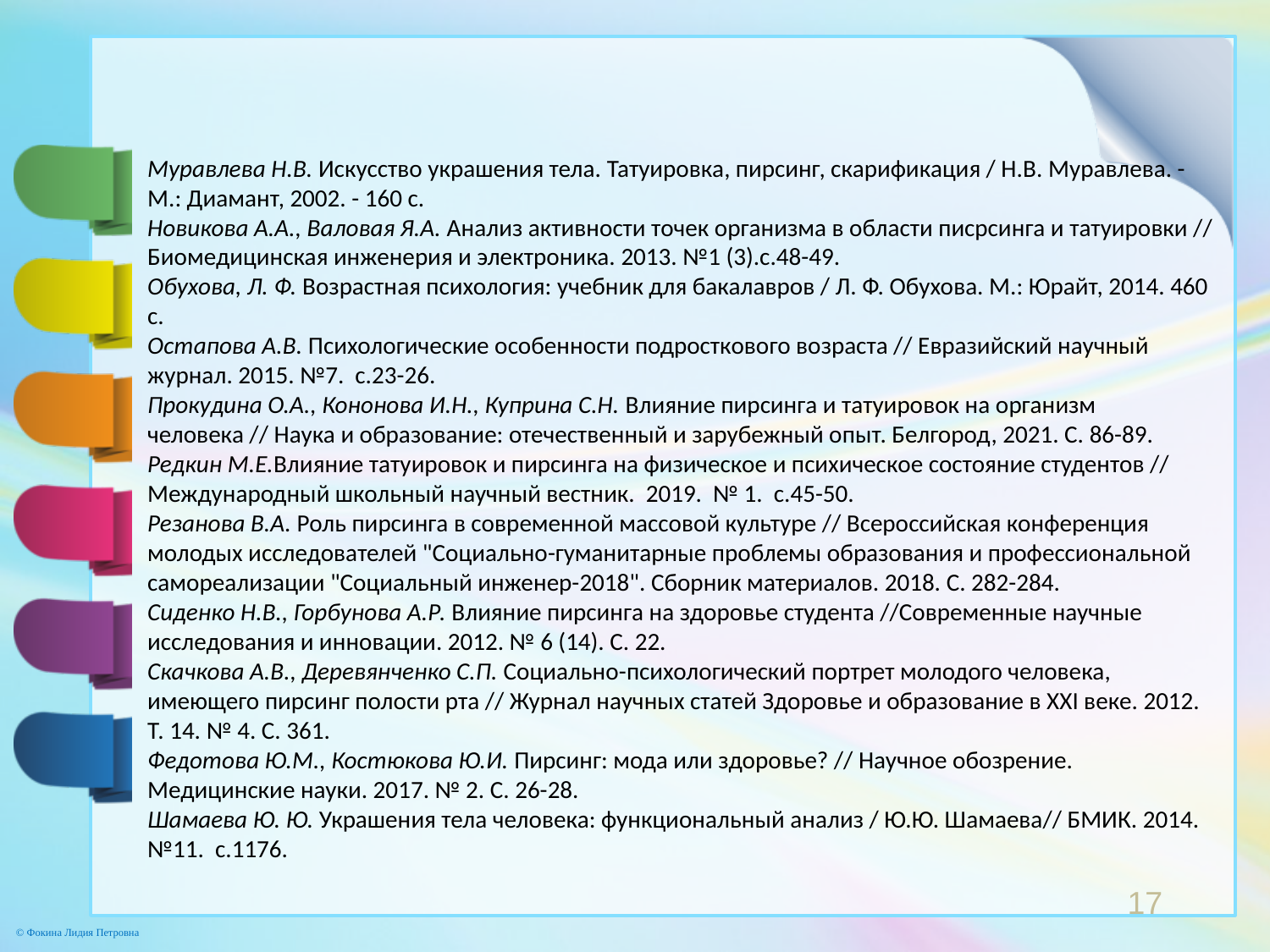

Муравлева Н.В. Искусство украшения тела. Татуировка, пирсинг, скарификация / Н.В. Муравлева. - М.: Диамант, 2002. - 160 c.
Новикова А.А., Валовая Я.А. Анализ активности точек организма в области писрсинга и татуировки // Биомедицинская инженерия и электроника. 2013. №1 (3).с.48-49.
Обухова, Л. Ф. Возрастная психология: учебник для бакалавров / Л. Ф. Обухова. М.: Юрайт, 2014. 460 с.
Остапова А.В. Психологические особенности подросткового возраста // Евразийский научный журнал. 2015. №7.  с.23-26.
Прокудина О.А., Кононова И.Н., Куприна С.Н. Влияние пирсинга и татуировок на организм человека // Наука и образование: отечественный и зарубежный опыт. Белгород, 2021. С. 86-89.
Редкин М.Е.Влияние татуировок и пирсинга на физическое и психическое состояние студентов // Международный школьный научный вестник.  2019.  № 1.  с.45-50.
Резанова В.А. Роль пирсинга в современной массовой культуре // Всероссийская конференция молодых исследователей "Социально-гуманитарные проблемы образования и профессиональной самореализации "Социальный инженер-2018". Сборник материалов. 2018. С. 282-284.
Сиденко Н.В., Горбунова А.Р. Влияние пирсинга на здоровье студента //Современные научные исследования и инновации. 2012. № 6 (14). С. 22.
Скачкова А.В., Деревянченко С.П. Социально-психологический портрет молодого человека, имеющего пирсинг полости рта // Журнал научных статей Здоровье и образование в XXI веке. 2012. Т. 14. № 4. С. 361.
Федотова Ю.М., Костюкова Ю.И. Пирсинг: мода или здоровье? // Научное обозрение. Медицинские науки. 2017. № 2. С. 26-28.
Шамаева Ю. Ю. Украшения тела человека: функциональный анализ / Ю.Ю. Шамаева// БМИК. 2014. №11.  с.1176.
17